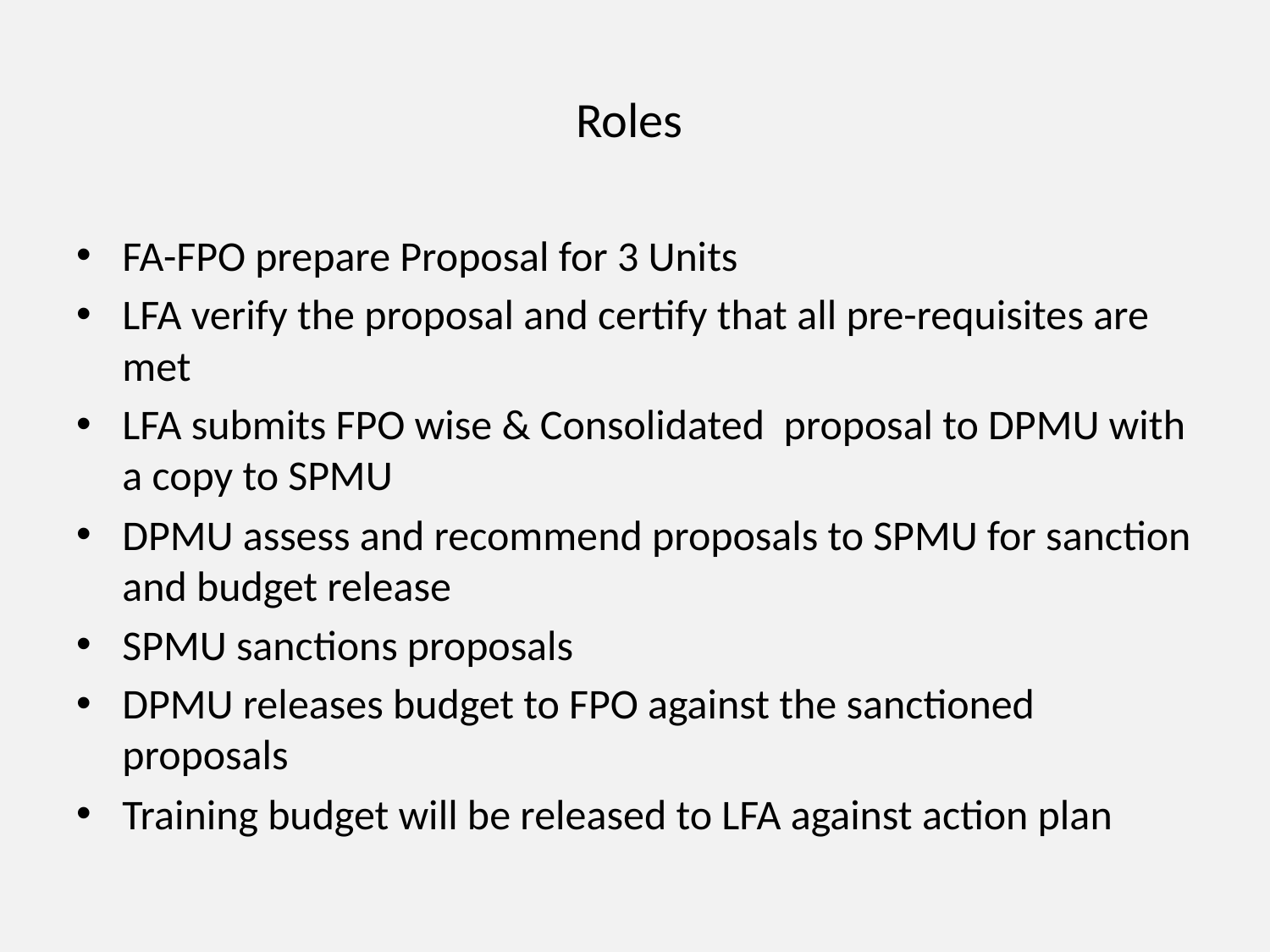

# Roles
FA-FPO prepare Proposal for 3 Units
LFA verify the proposal and certify that all pre-requisites are met
LFA submits FPO wise & Consolidated  proposal to DPMU with a copy to SPMU
DPMU assess and recommend proposals to SPMU for sanction and budget release
SPMU sanctions proposals
DPMU releases budget to FPO against the sanctioned proposals
Training budget will be released to LFA against action plan